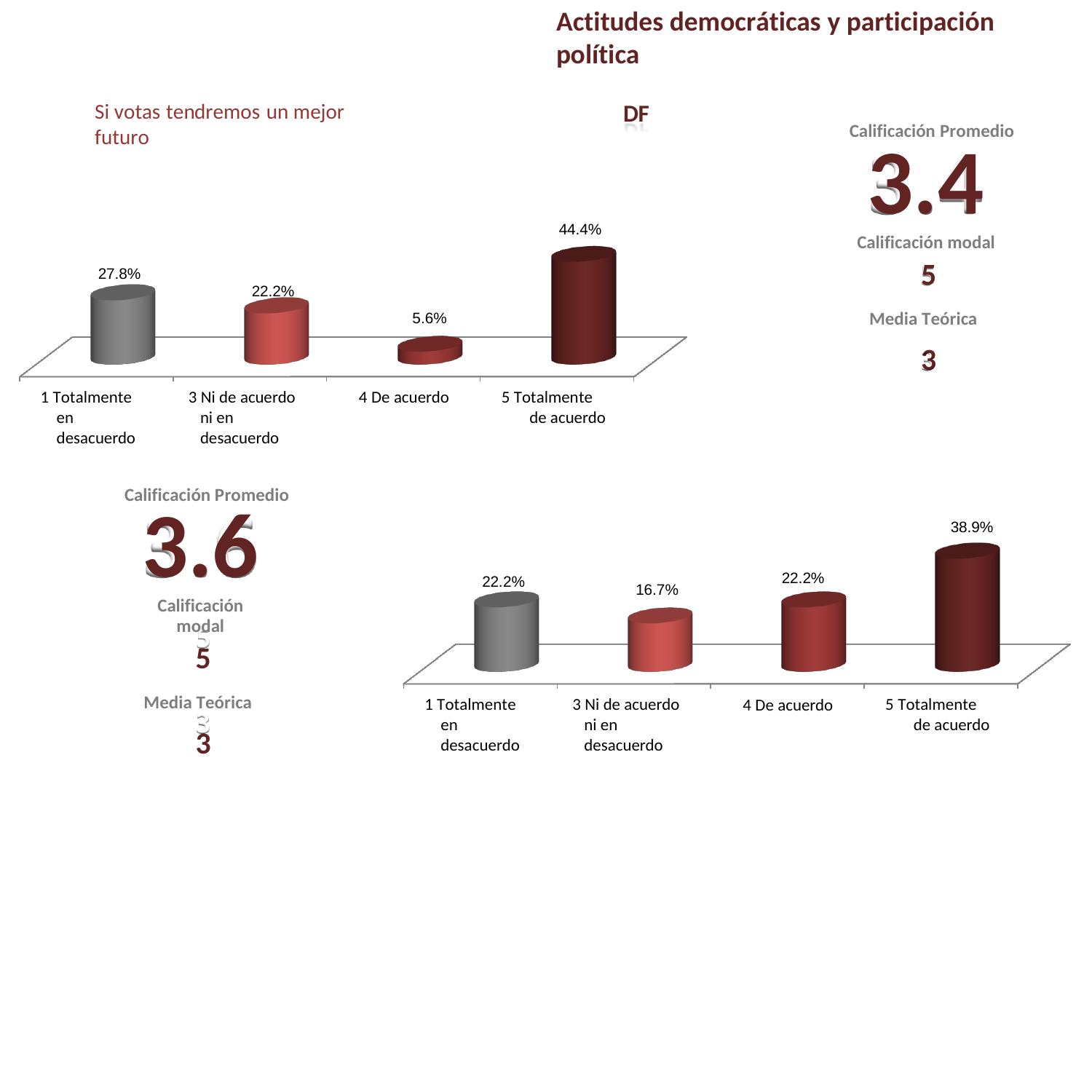

Actitudes democráticas y participación política
DF
Si votas tendremos un mejor futuro

Calificación Promedio
3.4
Calificación modal
5

Media Teórica

3

44.4%

27.8%
22.2%
5.6%

1 Totalmente en desacuerdo
3 Ni de acuerdo ni en desacuerdo
5 Totalmente de acuerdo
4 De acuerdo

Calificación Promedio
3.6
Calificación modal
5

Media Teórica

3
38.9%

22.2%
22.2%
16.7%

1 Totalmente en desacuerdo
3 Ni de acuerdo ni en desacuerdo
5 Totalmente de acuerdo
4 De acuerdo